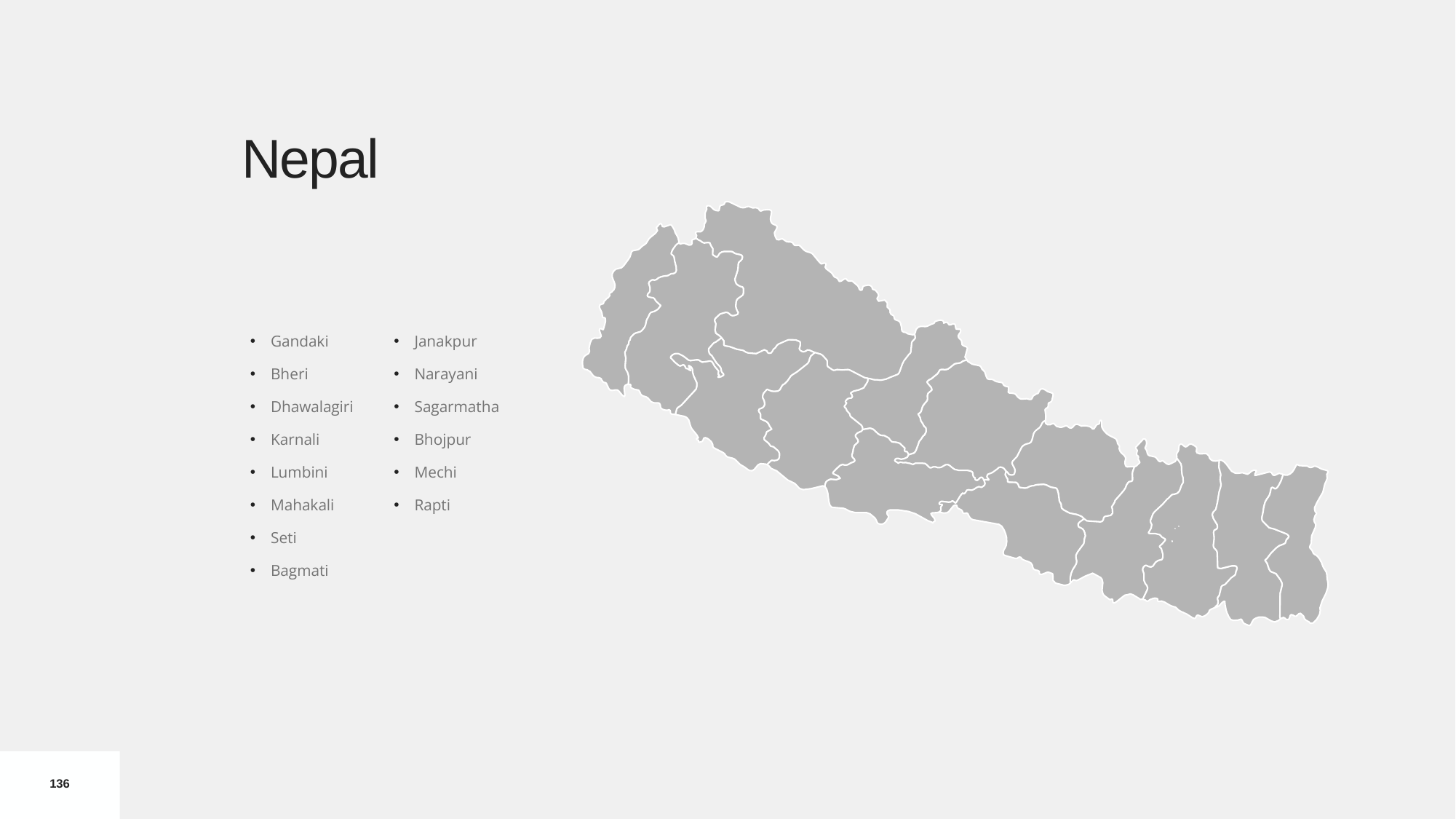

# Nepal

Gandaki
Bheri
Dhawalagiri
Karnali
Lumbini
Mahakali
Seti
Bagmati
Janakpur
Narayani
Sagarmatha
Bhojpur
Mechi
Rapti